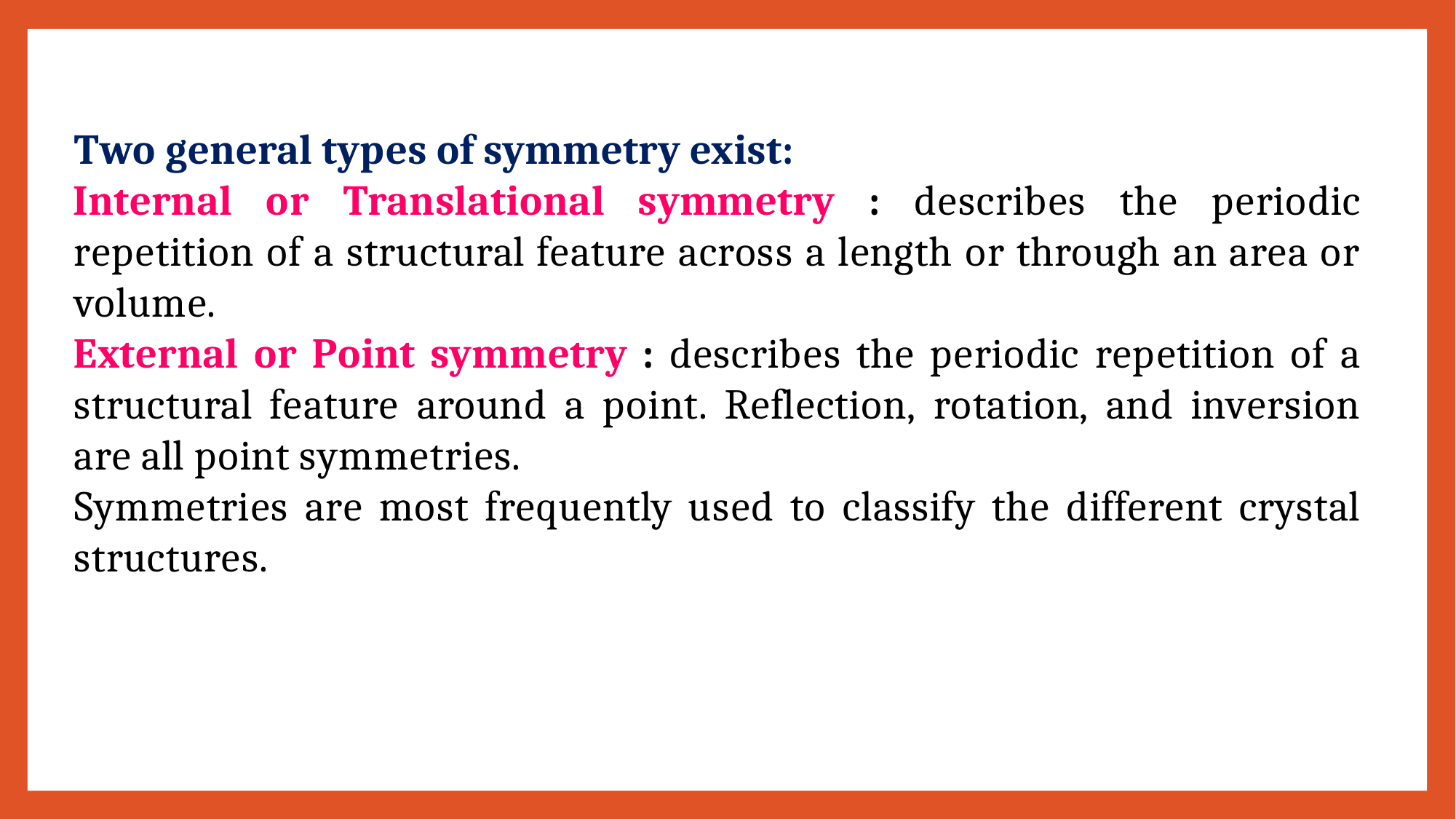

Two general types of symmetry exist:
Internal or Translational symmetry : describes the periodic repetition of a structural feature across a length or through an area or volume.
External or Point symmetry : describes the periodic repetition of a structural feature around a point. Reflection, rotation, and inversion are all point symmetries.
Symmetries are most frequently used to classify the different crystal structures.